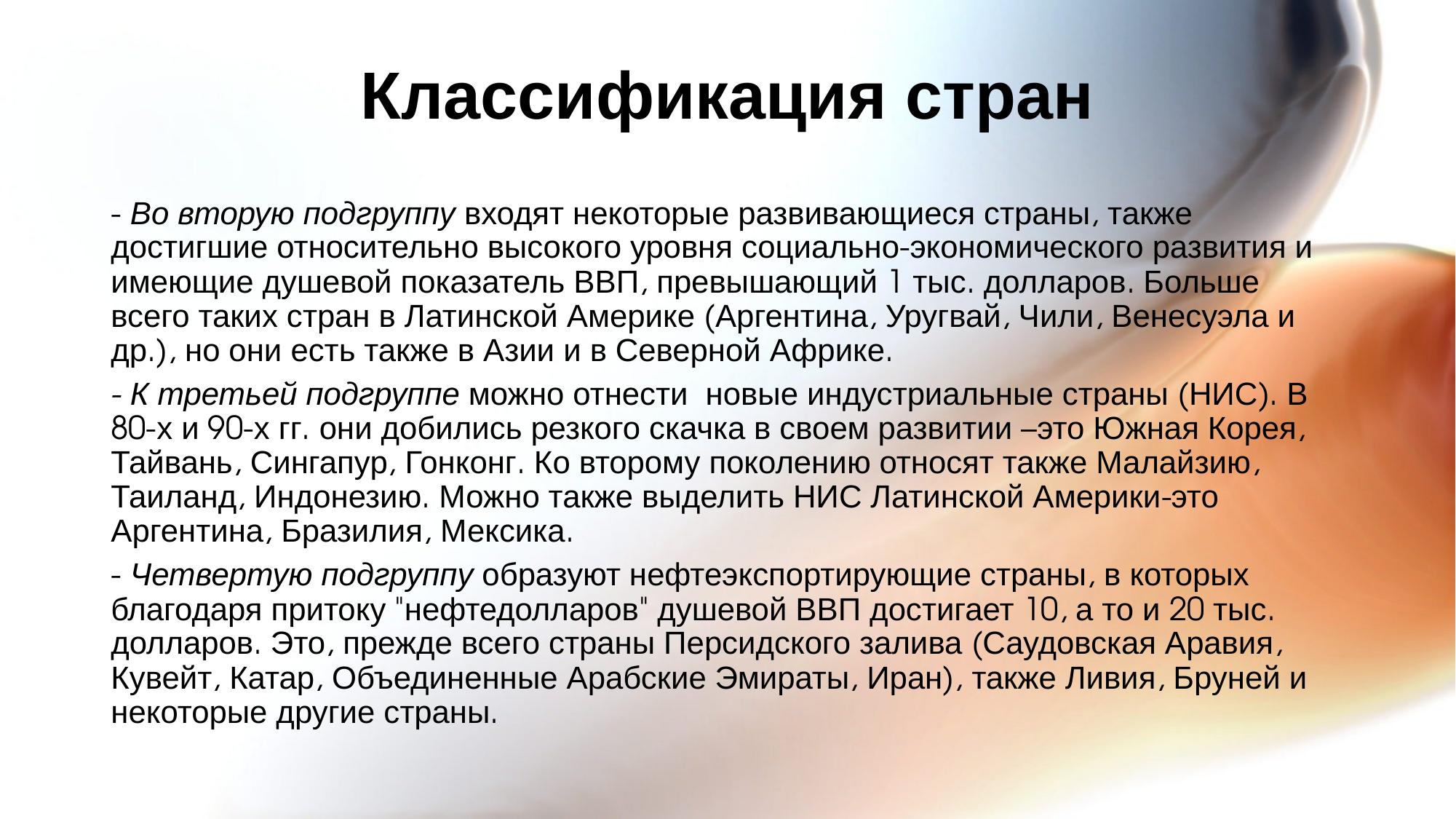

# Классификация стран
- Во вторую подгруппу входят некоторые развивающиеся страны, также достигшие относительно высокого уровня социально-экономического развития и имеющие душевой показатель ВВП, превышающий 1 тыс. долларов. Больше всего таких стран в Латинской Америке (Аргентина, Уругвай, Чили, Венесуэла и др.), но они есть также в Азии и в Северной Африке.
- К третьей подгруппе можно отнести  новые индустриальные страны (НИС). В 80-х и 90-х гг. они добились резкого скачка в своем развитии –это Южная Корея, Тайвань, Сингапур, Гонконг. Ко второму поколению относят также Малайзию, Таиланд, Индонезию. Можно также выделить НИС Латинской Америки-это Аргентина, Бразилия, Мексика.
- Четвертую подгруппу образуют нефтеэкспортирующие страны, в которых благодаря притоку "нефтедолларов" душевой ВВП достигает 10, а то и 20 тыс. долларов. Это, прежде всего страны Персидского залива (Саудовская Аравия, Кувейт, Катар, Объединенные Арабские Эмираты, Иран), также Ливия, Бруней и некоторые другие страны.